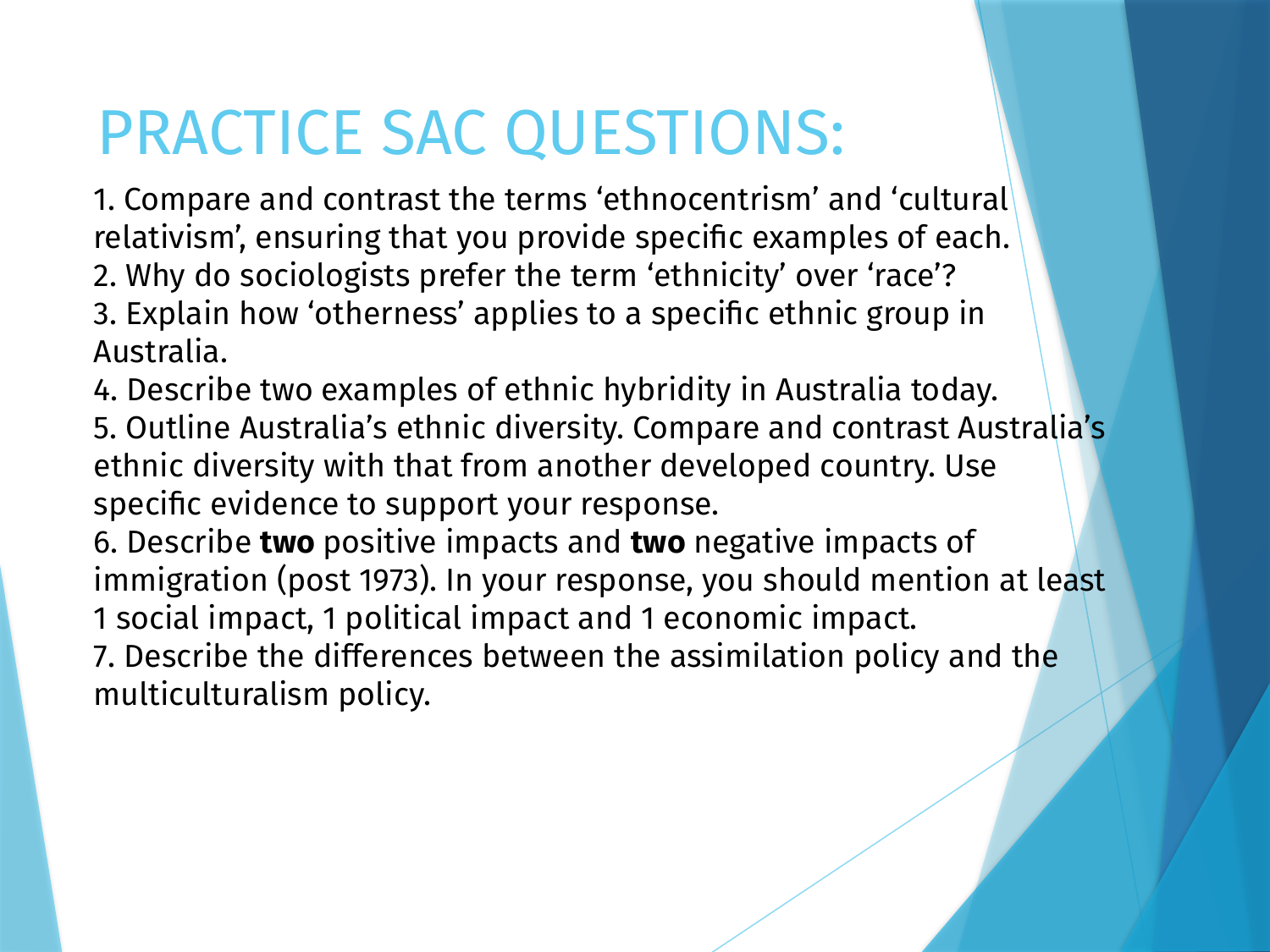

# PRACTICE SAC QUESTIONS:

1. Compare and contrast the terms ‘ethnocentrism’ and ‘cultural relativism’, ensuring that you provide specific examples of each.
2. Why do sociologists prefer the term ‘ethnicity’ over ‘race’?
3. Explain how ‘otherness’ applies to a specific ethnic group in Australia.
4. Describe two examples of ethnic hybridity in Australia today.
5. Outline Australia’s ethnic diversity. Compare and contrast Australia’s ethnic diversity with that from another developed country. Use specific evidence to support your response.
6. Describe two positive impacts and two negative impacts of immigration (post 1973). In your response, you should mention at least 1 social impact, 1 political impact and 1 economic impact.
7. Describe the differences between the assimilation policy and the multiculturalism policy.